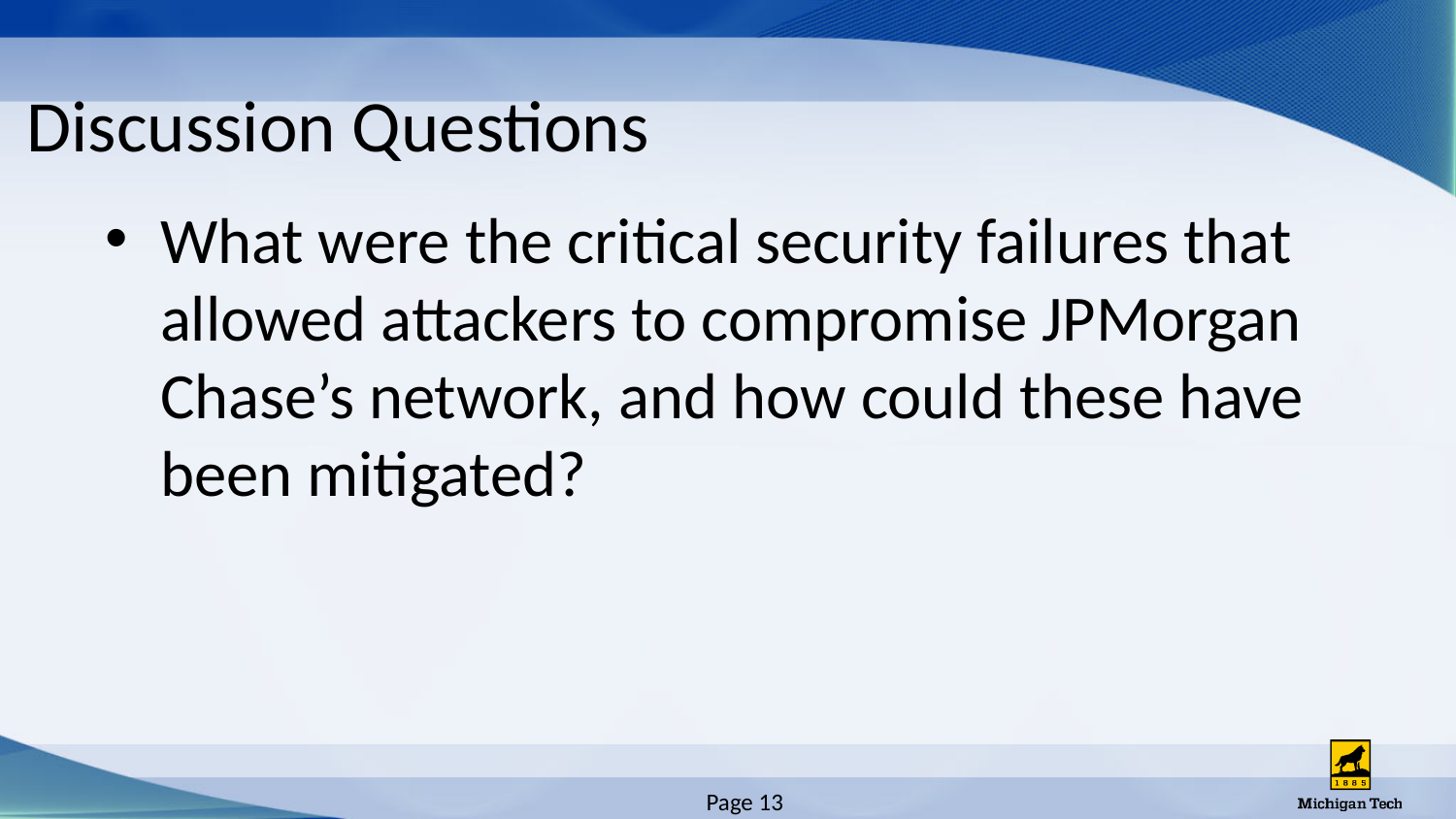

# Discussion Questions
What were the critical security failures that allowed attackers to compromise JPMorgan Chase’s network, and how could these have been mitigated?